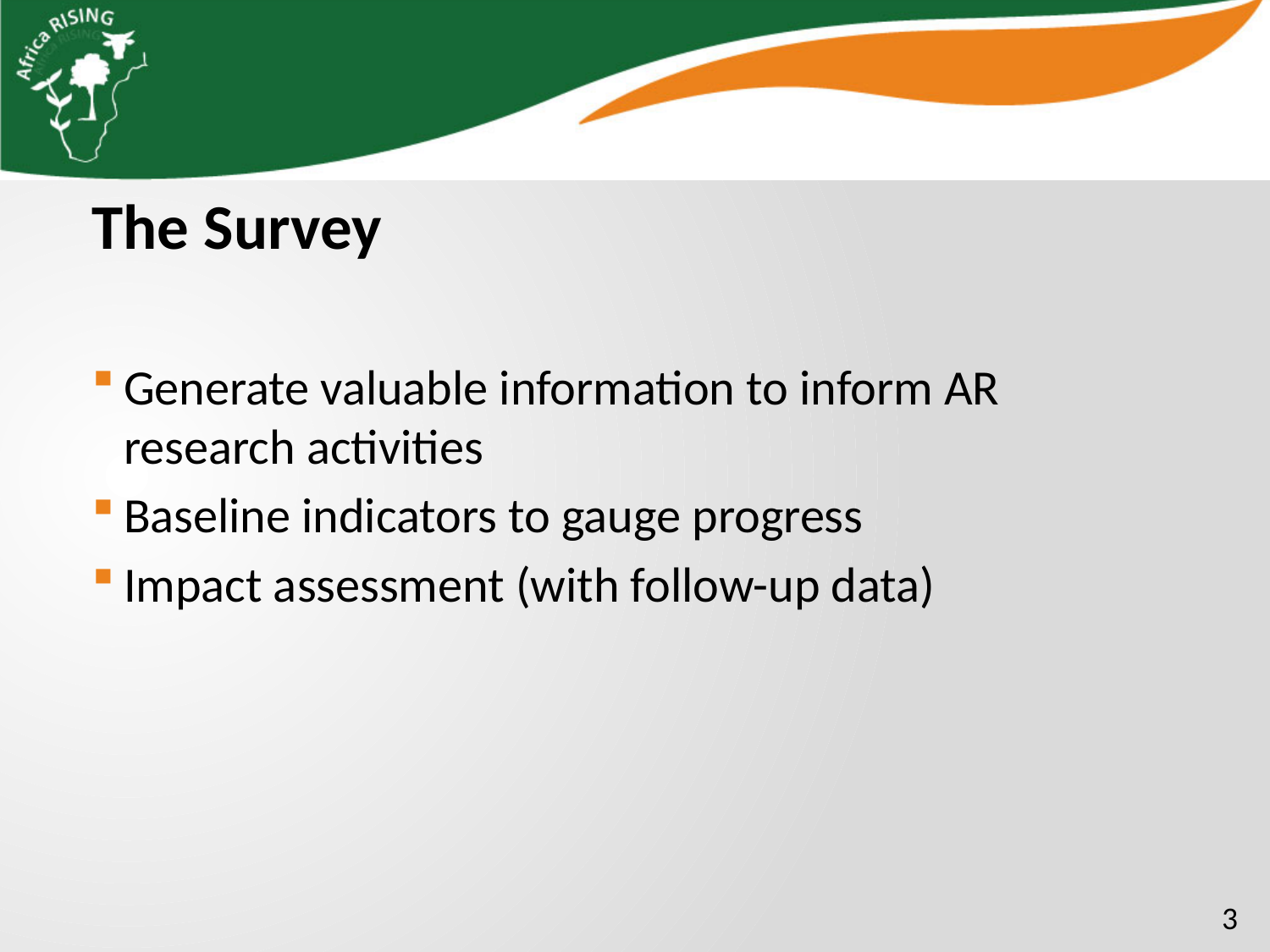

The Survey
Generate valuable information to inform AR research activities
Baseline indicators to gauge progress
Impact assessment (with follow-up data)
3